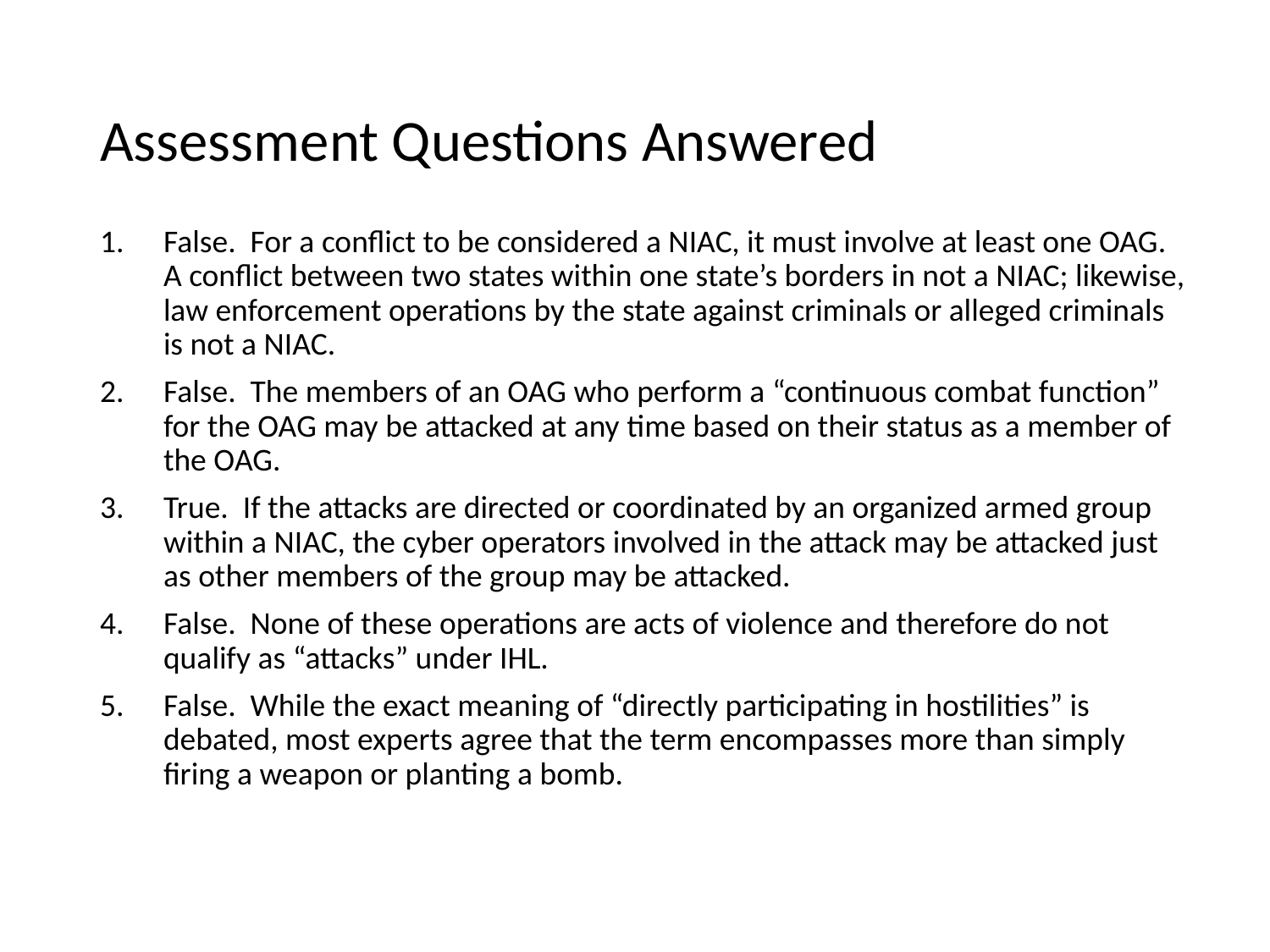

# Assessment Questions Answered
False.  For a conflict to be considered a NIAC, it must involve at least one OAG.  A conflict between two states within one state’s borders in not a NIAC; likewise, law enforcement operations by the state against criminals or alleged criminals is not a NIAC.
False.  The members of an OAG who perform a “continuous combat function” for the OAG may be attacked at any time based on their status as a member of the OAG.
True.  If the attacks are directed or coordinated by an organized armed group within a NIAC, the cyber operators involved in the attack may be attacked just as other members of the group may be attacked.
False.  None of these operations are acts of violence and therefore do not qualify as “attacks” under IHL.
False.  While the exact meaning of “directly participating in hostilities” is debated, most experts agree that the term encompasses more than simply firing a weapon or planting a bomb.